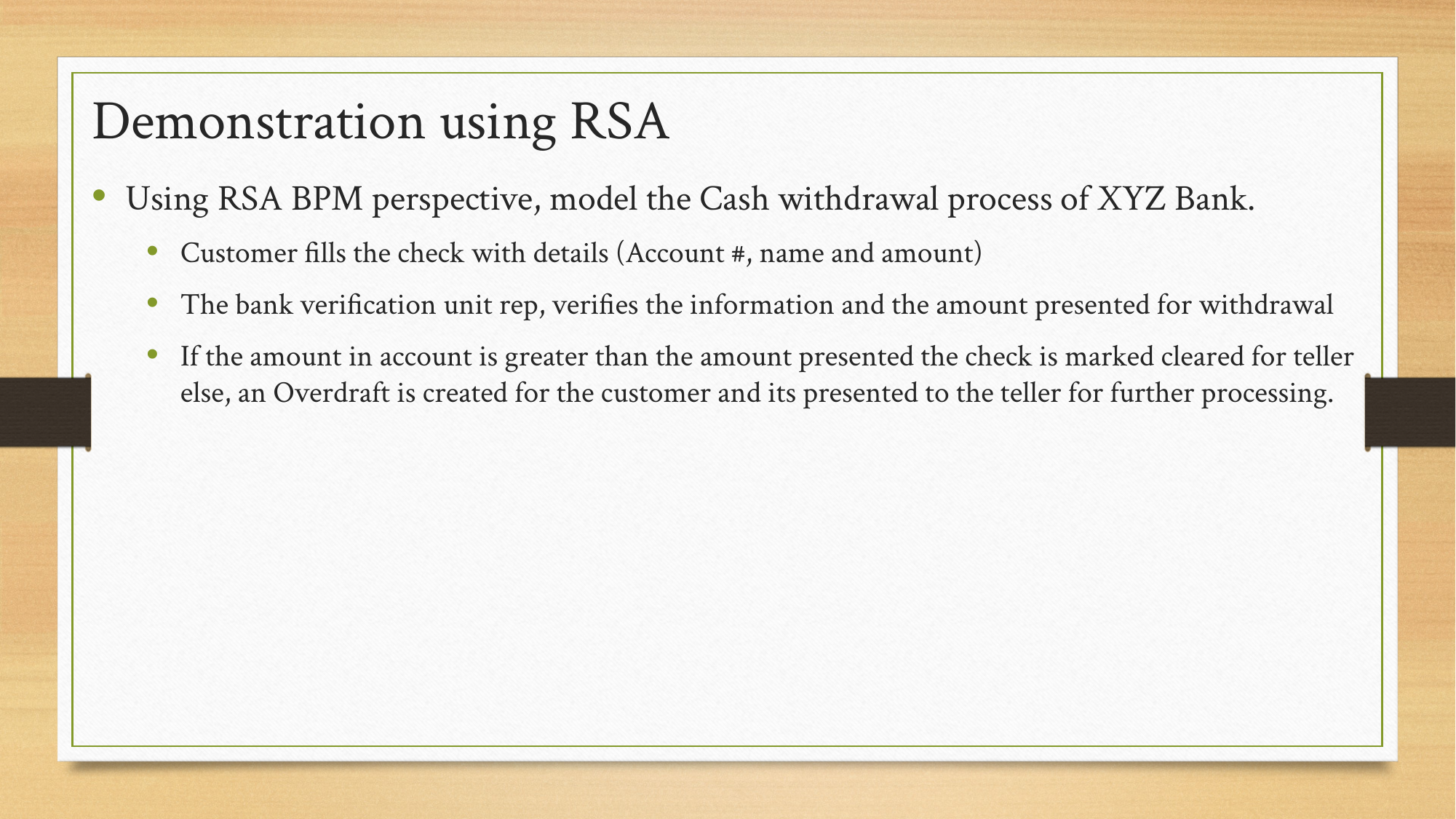

# Demonstration using RSA
Using RSA BPM perspective, model the Cash withdrawal process of XYZ Bank.
Customer fills the check with details (Account #, name and amount)
The bank verification unit rep, verifies the information and the amount presented for withdrawal
If the amount in account is greater than the amount presented the check is marked cleared for teller else, an Overdraft is created for the customer and its presented to the teller for further processing.